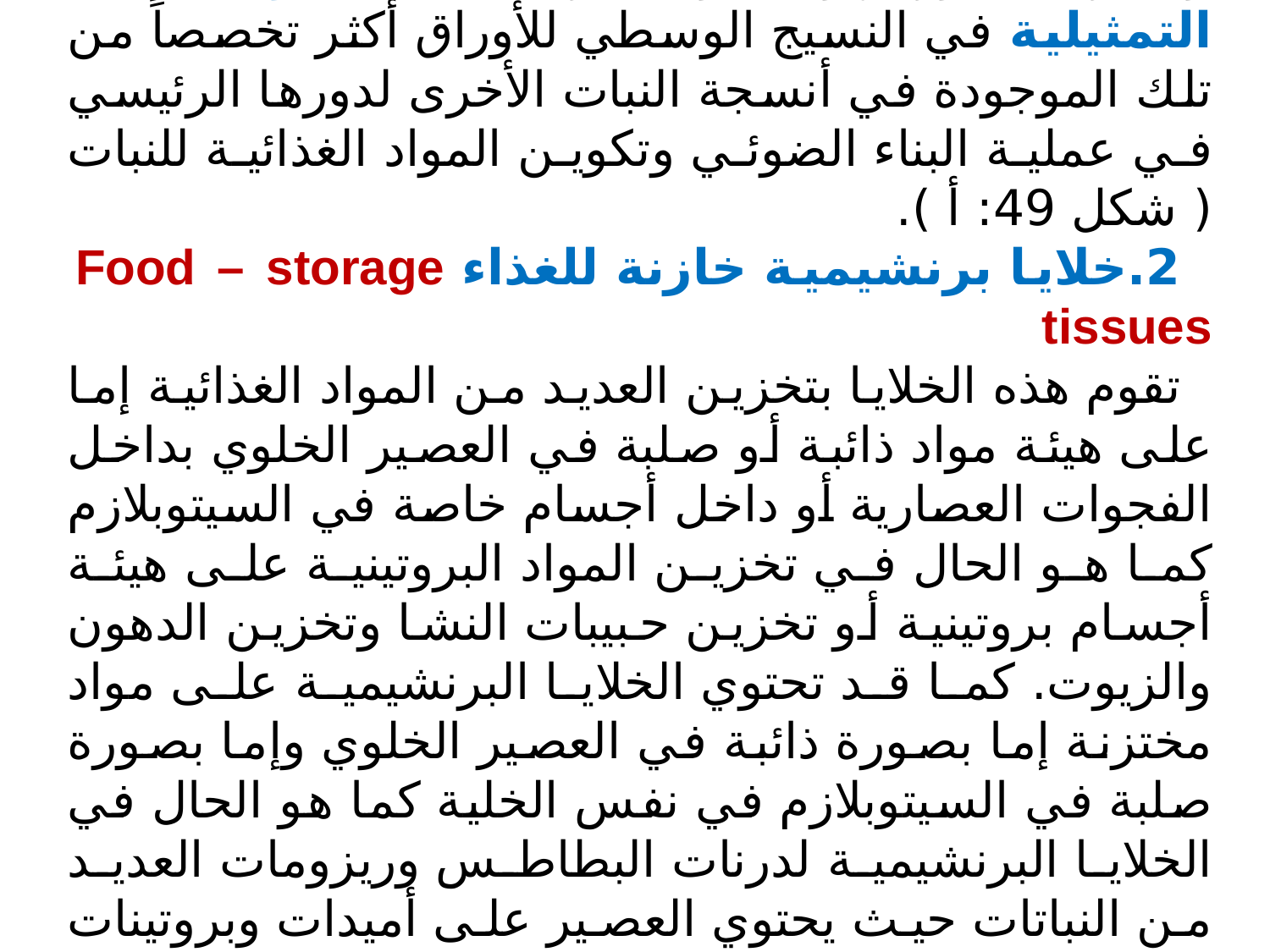

.خلايا برنشيمية تمثيلية Chlorenchyma
وهي خلايا تحتوي على بلاستيدات خضر وتوجد هذه الخلايا في النسيج الوسطي للورقة و في قشرة الساق وقشرة الجذور الهوائية. وتعتبر الخلايا البرنشيمية التمثيلية في النسيج الوسطي للأوراق أكثر تخصصاً من تلك الموجودة في أنسجة النبات الأخرى لدورها الرئيسي في عملية البناء الضوئي وتكوين المواد الغذائية للنبات ( شكل 49: أ ).
2.خلايا برنشيمية خازنة للغذاء Food – storage tissues
تقوم هذه الخلايا بتخزين العديد من المواد الغذائية إما على هيئة مواد ذائبة أو صلبة في العصير الخلوي بداخل الفجوات العصارية أو داخل أجسام خاصة في السيتوبلازم كما هو الحال في تخزين المواد البروتينية على هيئة أجسام بروتينية أو تخزين حبيبات النشا وتخزين الدهون والزيوت. كما قد تحتوي الخلايا البرنشيمية على مواد مختزنة إما بصورة ذائبة في العصير الخلوي وإما بصورة صلبة في السيتوبلازم في نفس الخلية كما هو الحال في الخلايا البرنشيمية لدرنات البطاطس وريزومات العديد من النباتات حيث يحتوي العصير على أميدات وبروتينات ذائبة، ويحتوي السيتوبلازم على حبيبات نشا كما قد يحتوي سيتوبلازم الخلايا البرنشيمية على أكثر من مادة غذائية مختزنة كما هو الحال في الخلايا البرنشيمية في فلقات بذور الفاصوليا والبازلاء